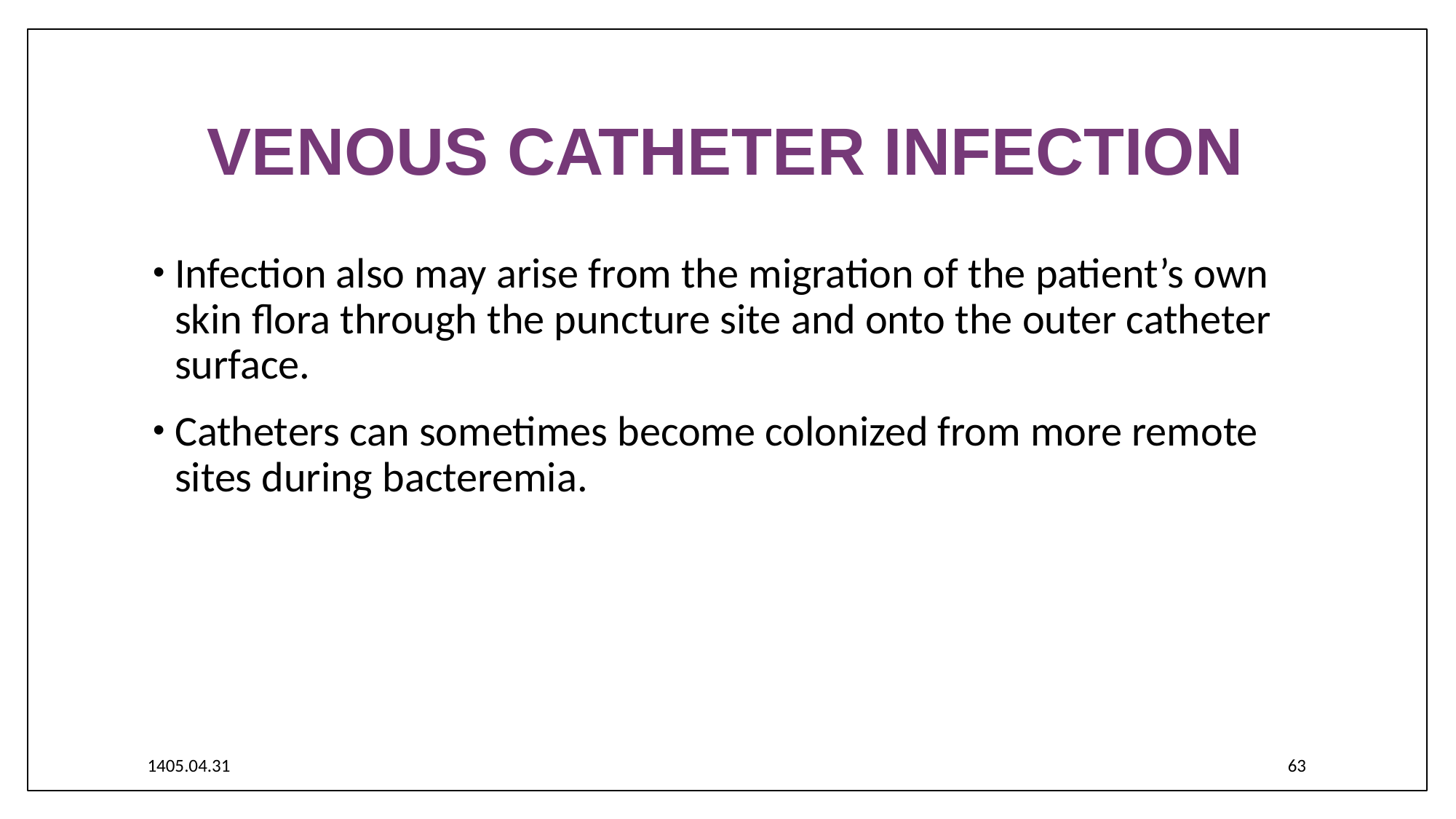

# VENOUS CATHETER INFECTION
Infection also may arise from the migration of the patient’s own skin flora through the puncture site and onto the outer catheter surface.
Catheters can sometimes become colonized from more remote sites during bacteremia.
1405.04.31
63